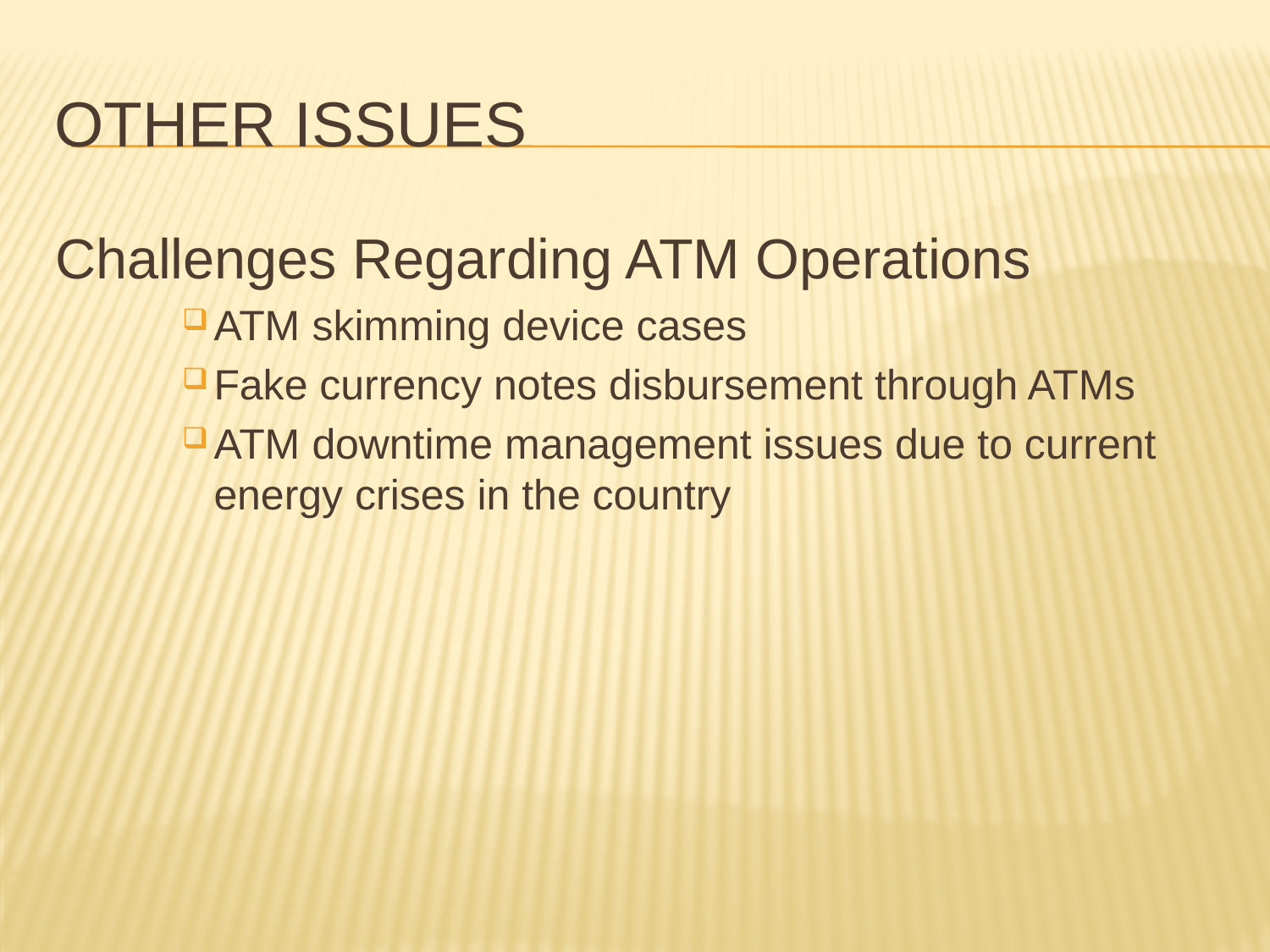

# other issues
Challenges Regarding ATM Operations
ATM skimming device cases
Fake currency notes disbursement through ATMs
ATM downtime management issues due to current energy crises in the country